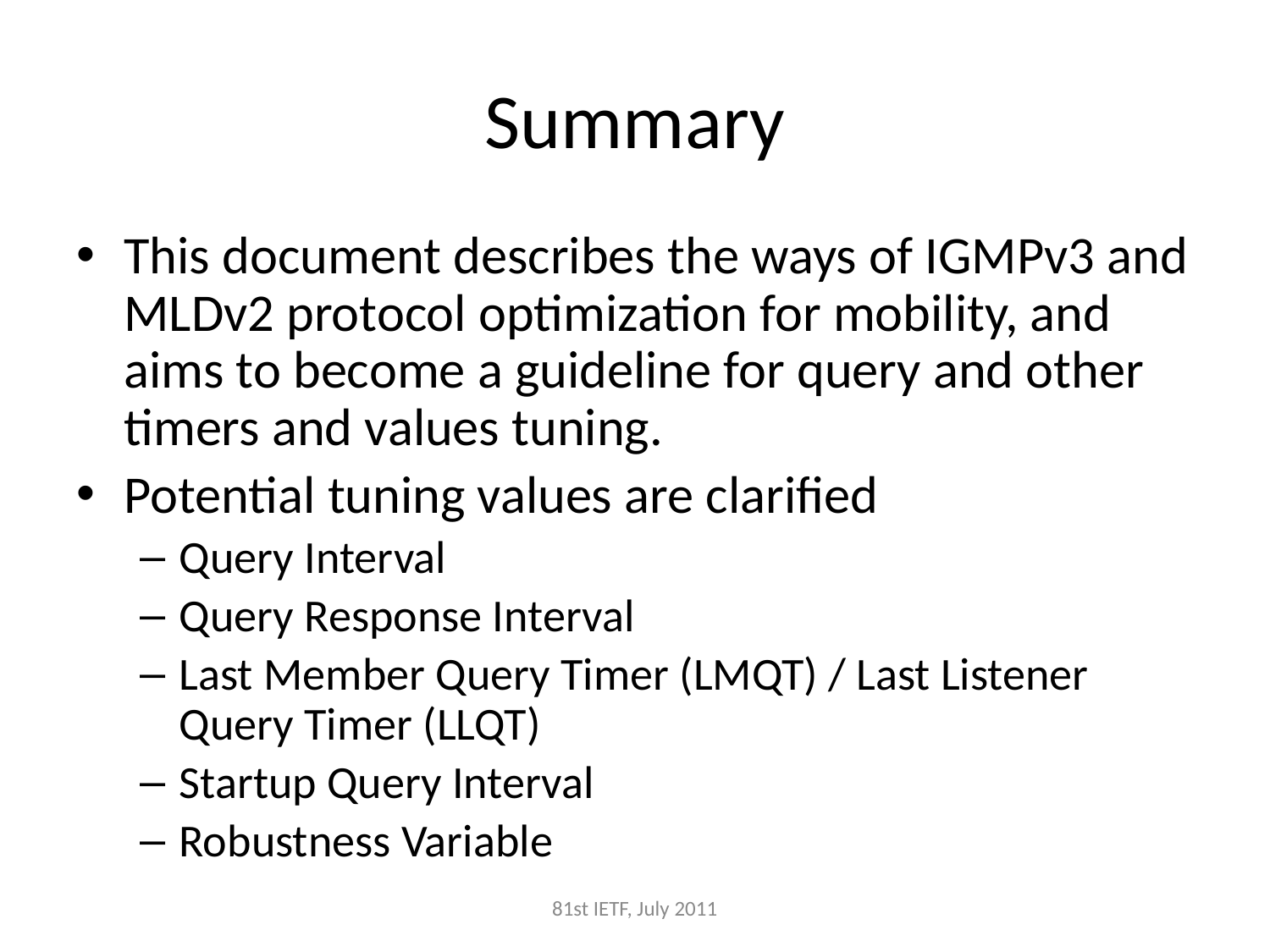

# Summary
This document describes the ways of IGMPv3 and MLDv2 protocol optimization for mobility, and aims to become a guideline for query and other timers and values tuning.
Potential tuning values are clarified
Query Interval
Query Response Interval
Last Member Query Timer (LMQT) / Last Listener Query Timer (LLQT)
Startup Query Interval
Robustness Variable

81st IETF, July 2011